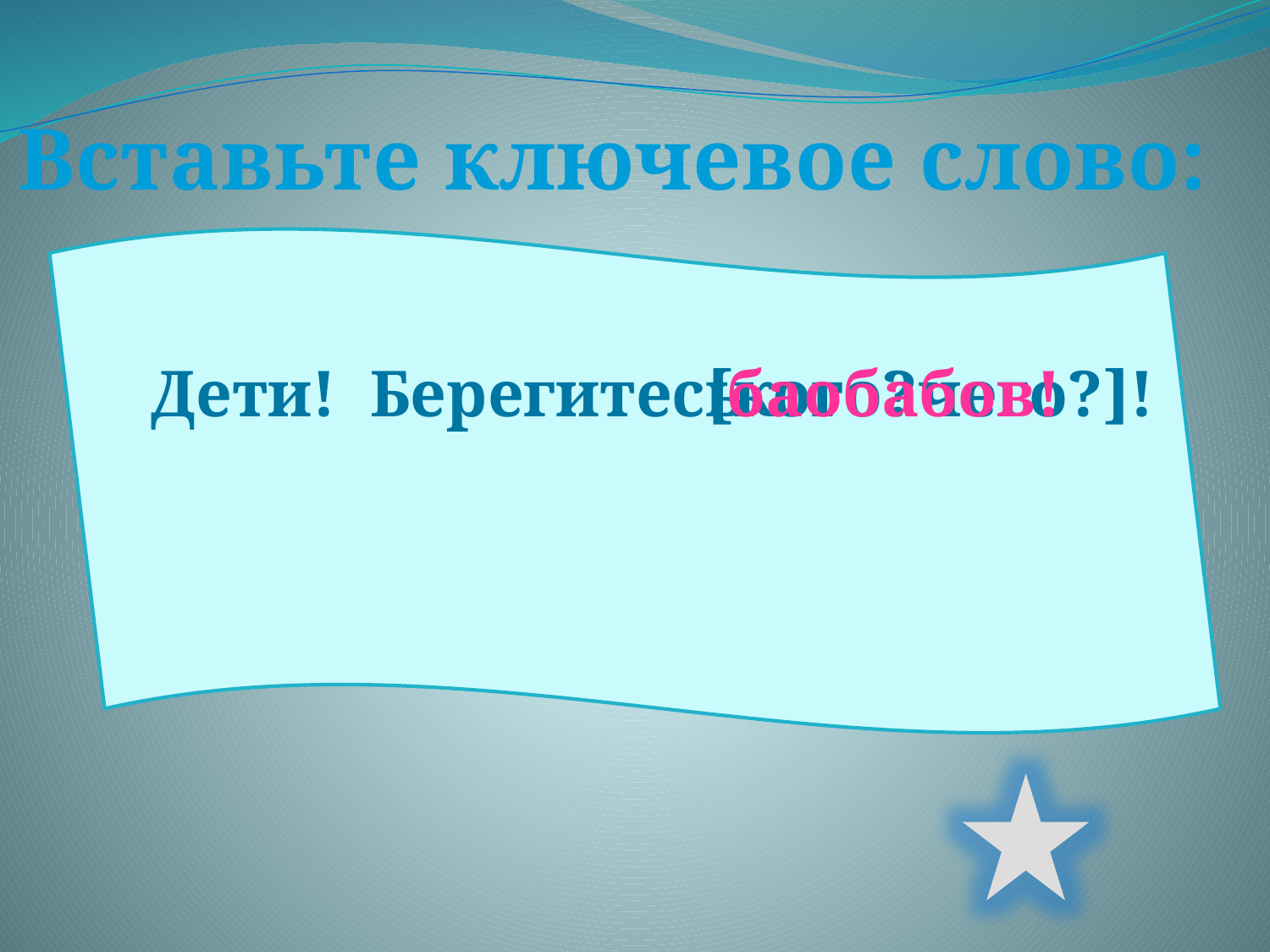

Вставьте ключевое слово:

   Дети!  Берегитесь

[кого?чего?]!
баобабов!